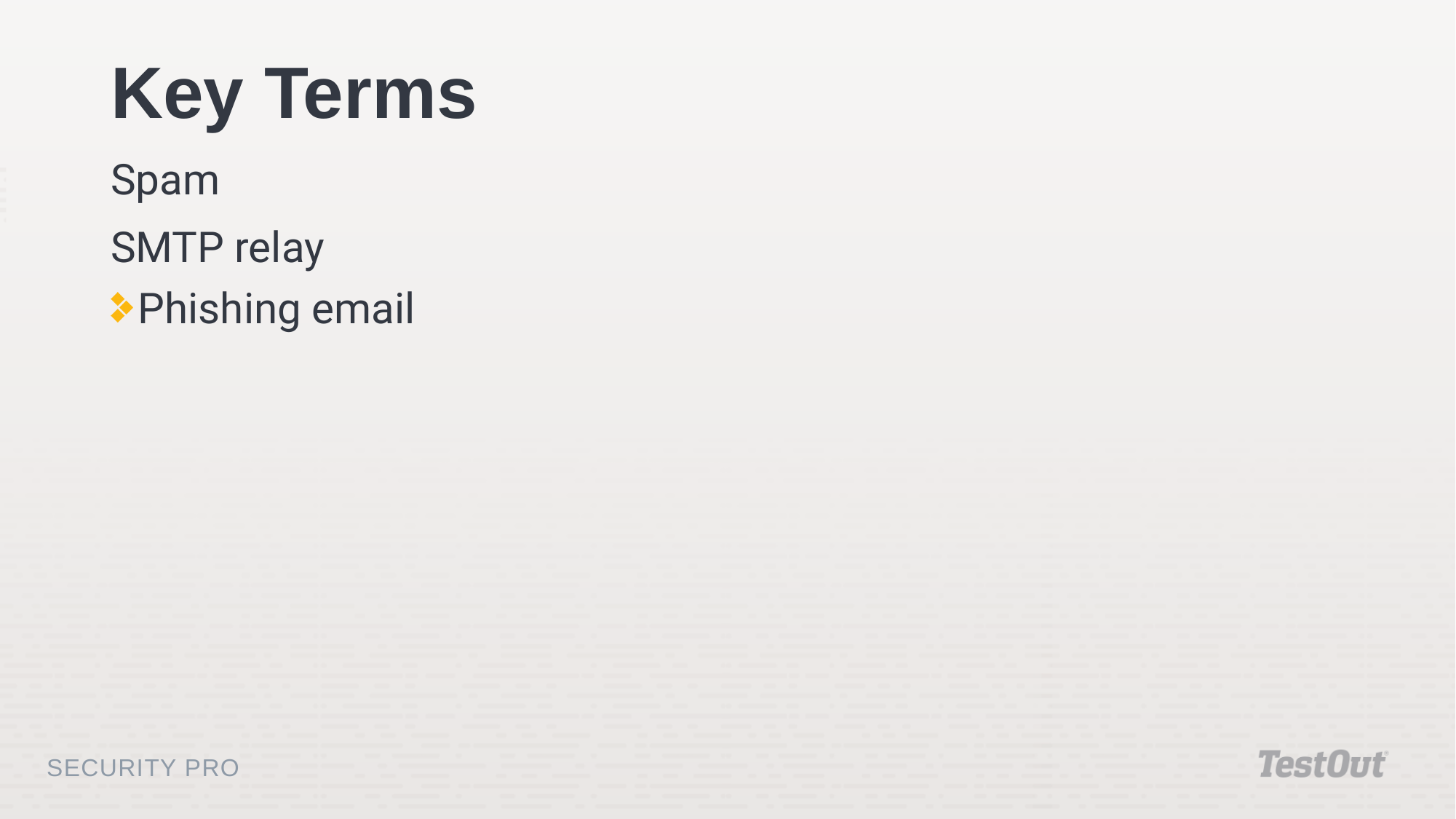

# Key Terms
Spam
SMTP relay
Phishing email
Security Pro